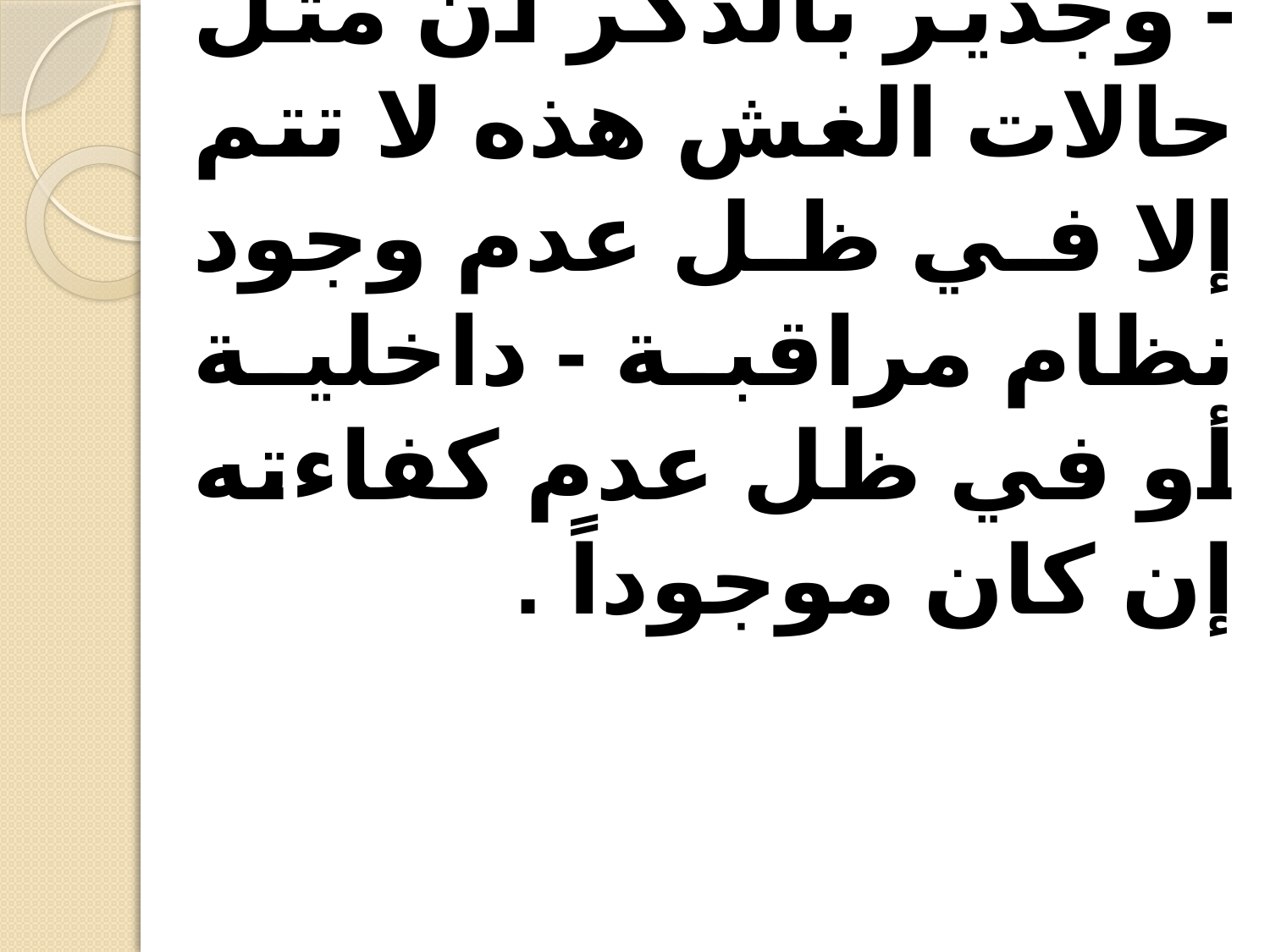

- وجدير بالذكر أن مثل حالات الغش هذه لا تتم إلا في ظل عدم وجود نظام مراقبة - داخلية أو في ظل عدم كفاءته إن كان موجوداً .